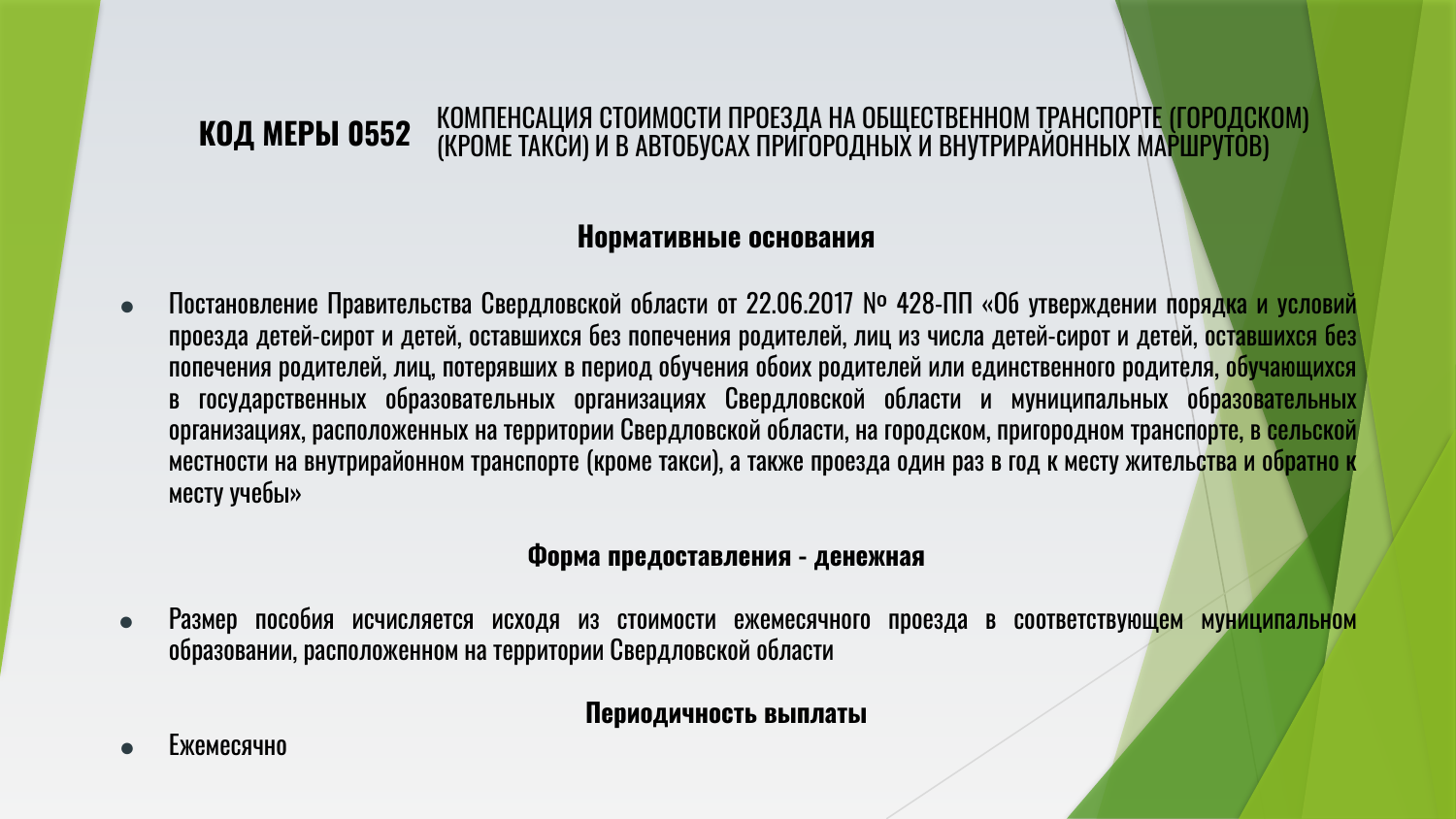

КОД МЕРЫ 0552
# КОМПЕНСАЦИЯ СТОИМОСТИ ПРОЕЗДА НА ОБЩЕСТВЕННОМ ТРАНСПОРТЕ (ГОРОДСКОМ) (КРОМЕ ТАКСИ) И В АВТОБУСАХ ПРИГОРОДНЫХ И ВНУТРИРАЙОННЫХ МАРШРУТОВ)
Нормативные основания

Постановление Правительства Свердловской области от 22.06.2017 № 428-ПП «Об утверждении порядка и условий проезда детей-сирот и детей, оставшихся без попечения родителей, лиц из числа детей-сирот и детей, оставшихся без попечения родителей, лиц, потерявших в период обучения обоих родителей или единственного родителя, обучающихся в государственных образовательных организациях Свердловской области и муниципальных образовательных организациях, расположенных на территории Свердловской области, на городском, пригородном транспорте, в сельской местности на внутрирайонном транспорте (кроме такси), а также проезда один раз в год к месту жительства и обратно к месту учебы»

Форма предоставления - денежная

Размер пособия исчисляется исходя из стоимости ежемесячного проезда в соответствующем муниципальном образовании, расположенном на территории Свердловской области

Периодичность выплаты
Ежемесячно